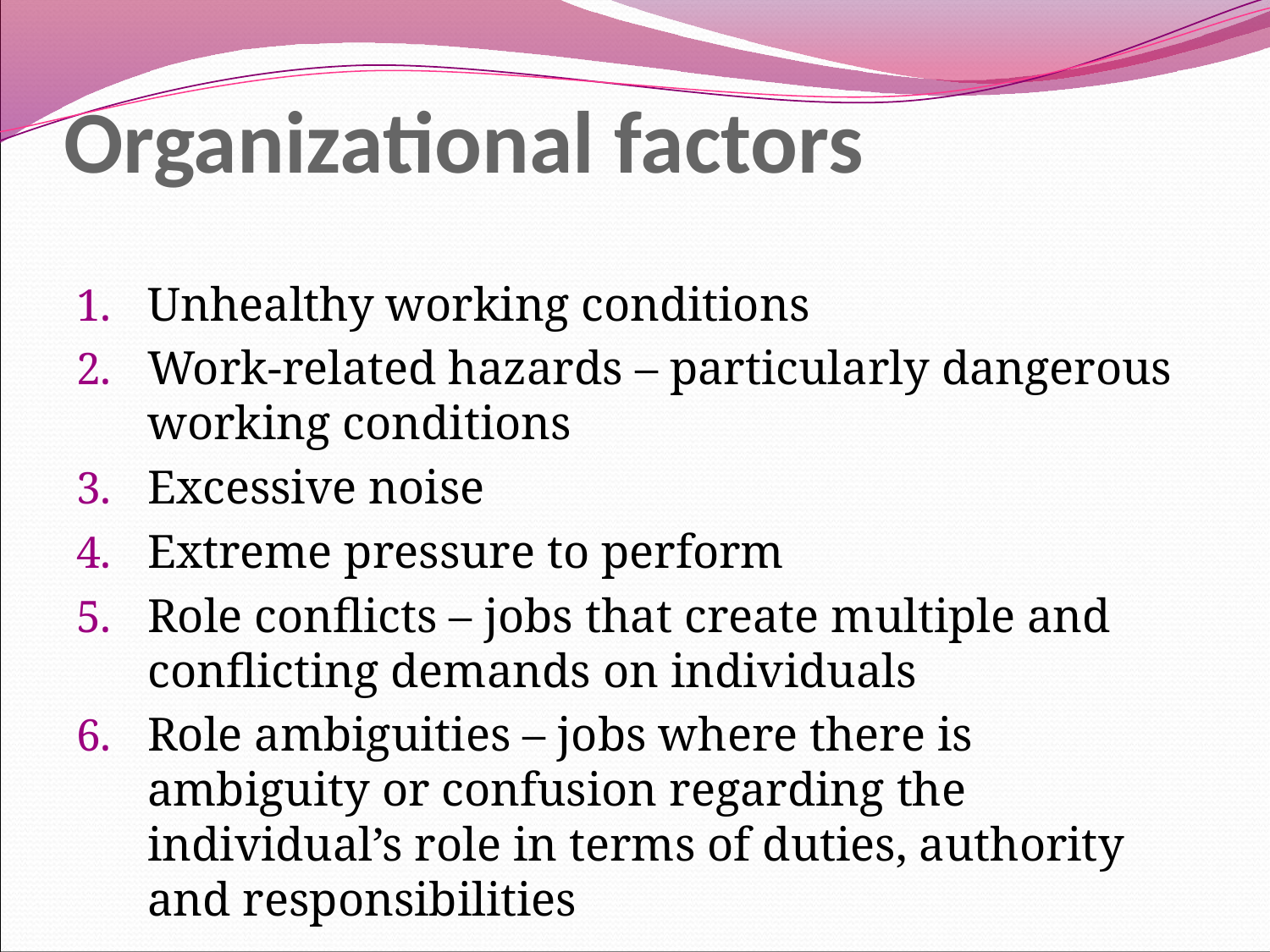

# Organizational factors
Unhealthy working conditions
Work-related hazards – particularly dangerous working conditions
Excessive noise
Extreme pressure to perform
Role conflicts – jobs that create multiple and conflicting demands on individuals
Role ambiguities – jobs where there is ambiguity or confusion regarding the individual’s role in terms of duties, authority and responsibilities